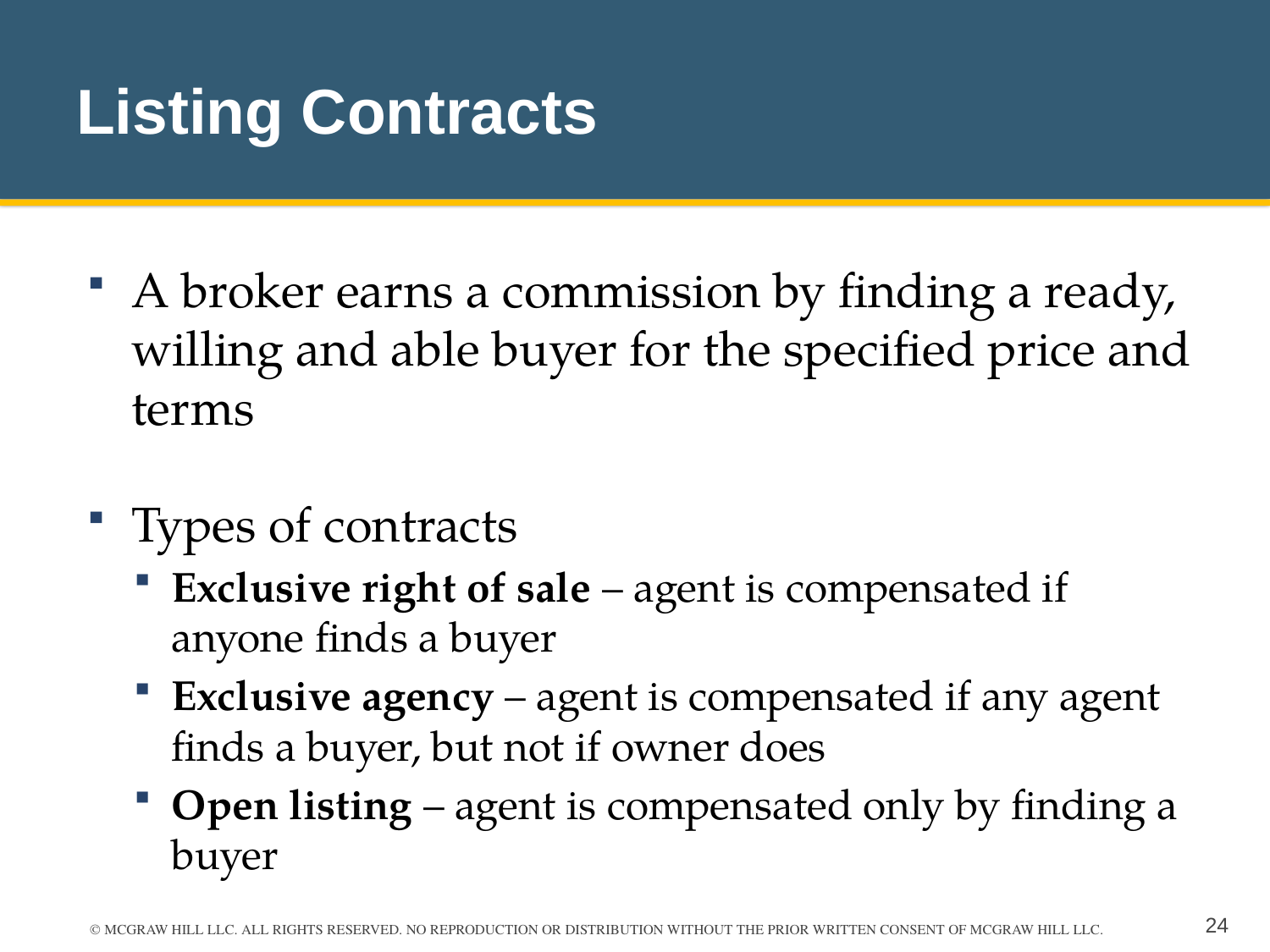

# Listing Contracts
A broker earns a commission by finding a ready, willing and able buyer for the specified price and terms

Types of contracts
Exclusive right of sale – agent is compensated if anyone finds a buyer
Exclusive agency – agent is compensated if any agent finds a buyer, but not if owner does
Open listing – agent is compensated only by finding a buyer
© MCGRAW HILL LLC. ALL RIGHTS RESERVED. NO REPRODUCTION OR DISTRIBUTION WITHOUT THE PRIOR WRITTEN CONSENT OF MCGRAW HILL LLC.
24